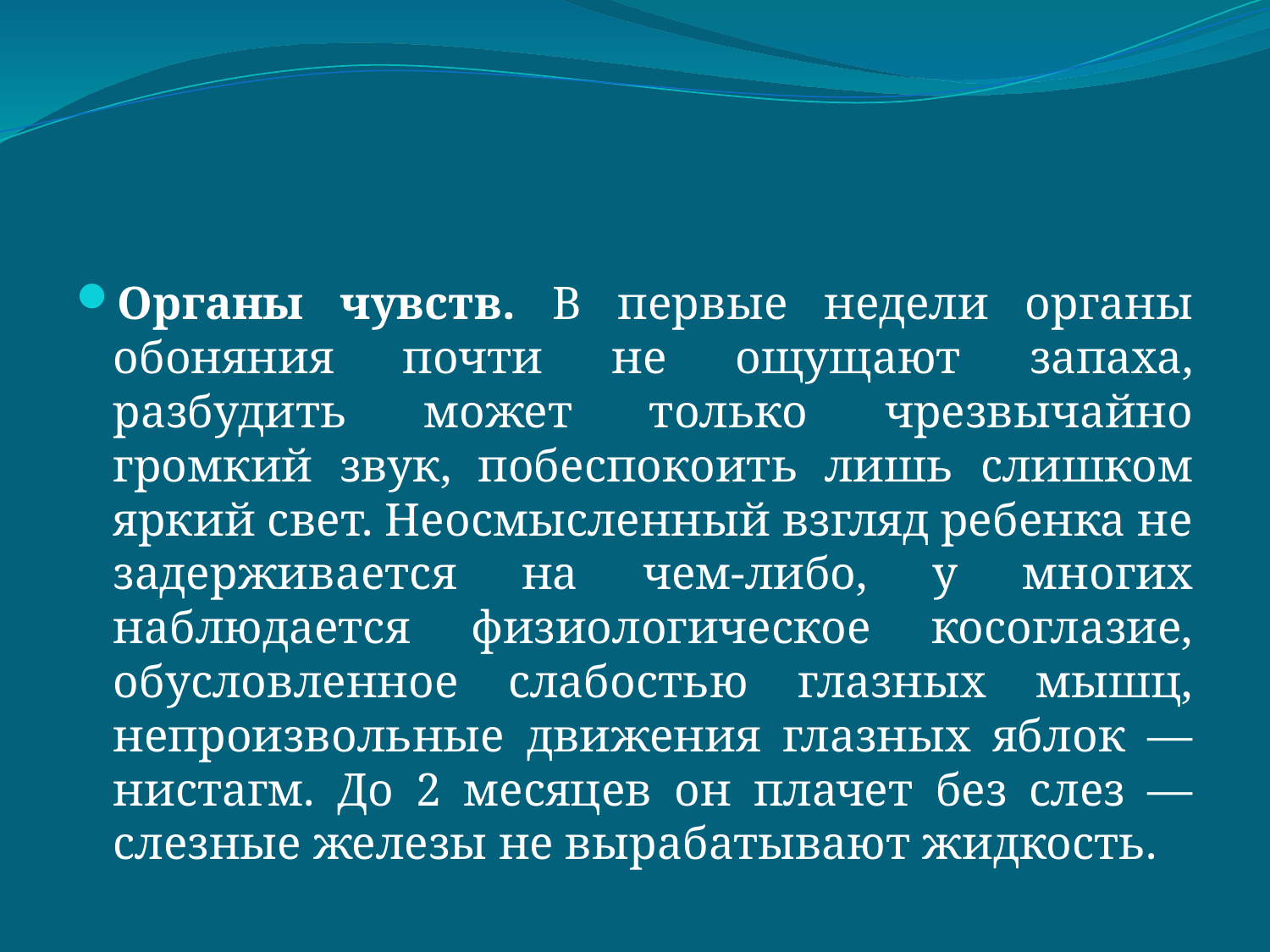

#
Органы чувств. В первые недели органы обоняния почти не ощущают запаха, разбудить может только чрезвычайно громкий звук, побеспокоить лишь слишком яркий свет. Неосмысленный взгляд ребенка не задерживается на чем-либо, у многих наблюдается физиологическое косоглазие, обусловленное слабостью глазных мышц, непроизвольные движения глазных яблок — нистагм. До 2 месяцев он плачет без слез — слезные железы не вырабатывают жидкость.